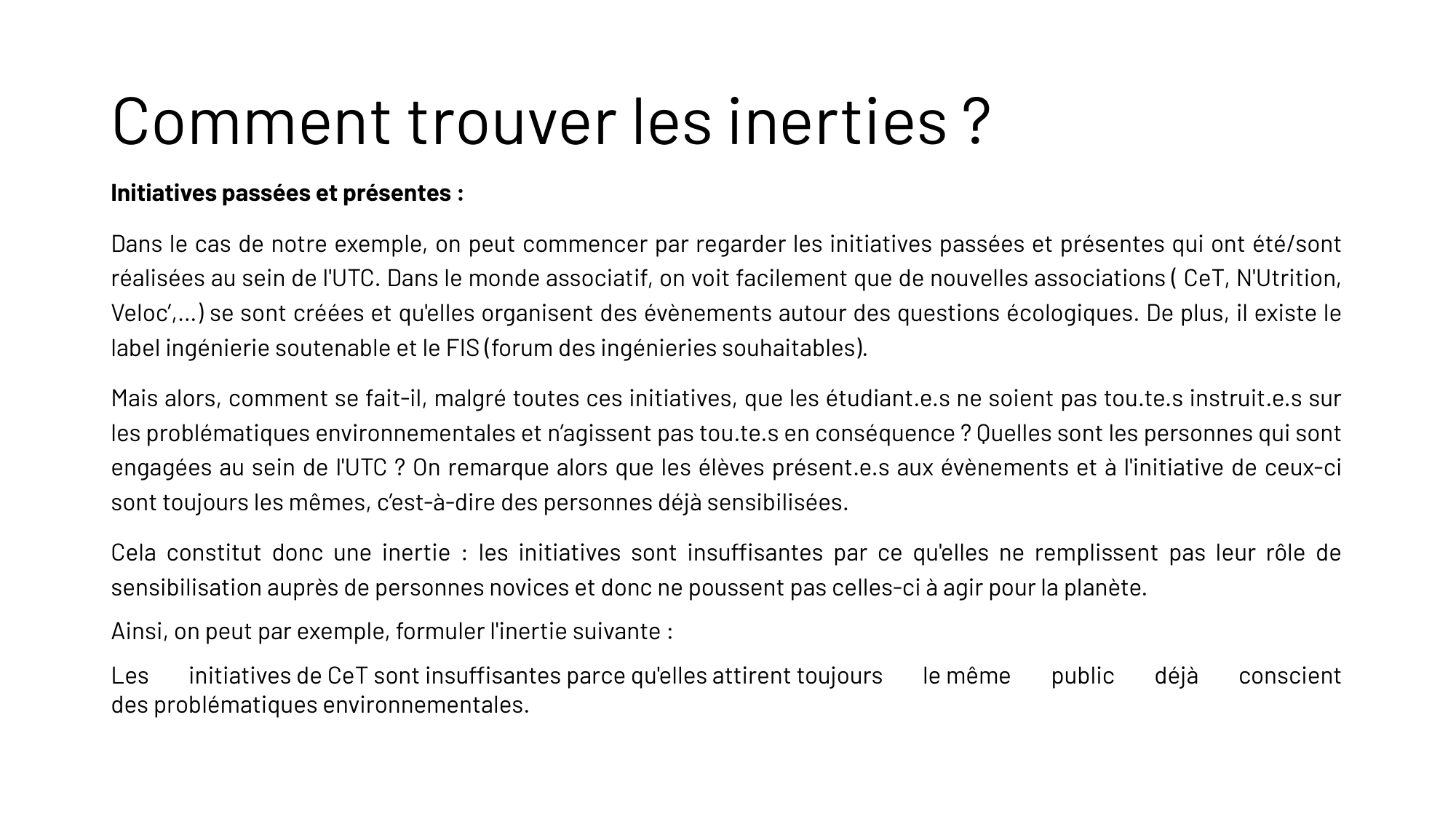

# Comment trouver les inerties ?
Initiatives passées et présentes :
Dans le cas de notre exemple, on peut commencer par regarder les initiatives passées et présentes qui ont été/sont réalisées au sein de l'UTC. Dans le monde associatif, on voit facilement que de nouvelles associations ( CeT, N'Utrition, Veloc’,…) se sont créées et qu'elles organisent des évènements autour des questions écologiques. De plus, il existe le label ingénierie soutenable et le FIS (forum des ingénieries souhaitables).
Mais alors, comment se fait-il, malgré toutes ces initiatives, que les étudiant.e.s ne soient pas tou.te.s instruit.e.s sur les problématiques environnementales et n’agissent pas tou.te.s en conséquence ? Quelles sont les personnes qui sont engagées au sein de l'UTC ? On remarque alors que les élèves présent.e.s aux évènements et à l'initiative de ceux-ci sont toujours les mêmes, c’est-à-dire des personnes déjà sensibilisées.
Cela constitut donc une inertie : les initiatives sont insuffisantes par ce qu'elles ne remplissent pas leur rôle de sensibilisation auprès de personnes novices et donc ne poussent pas celles-ci à agir pour la planète.
Ainsi, on peut par exemple, formuler l'inertie suivante :
Les initiatives de CeT sont insuffisantes parce qu'elles attirent toujours le même public déjà conscient des problématiques environnementales.